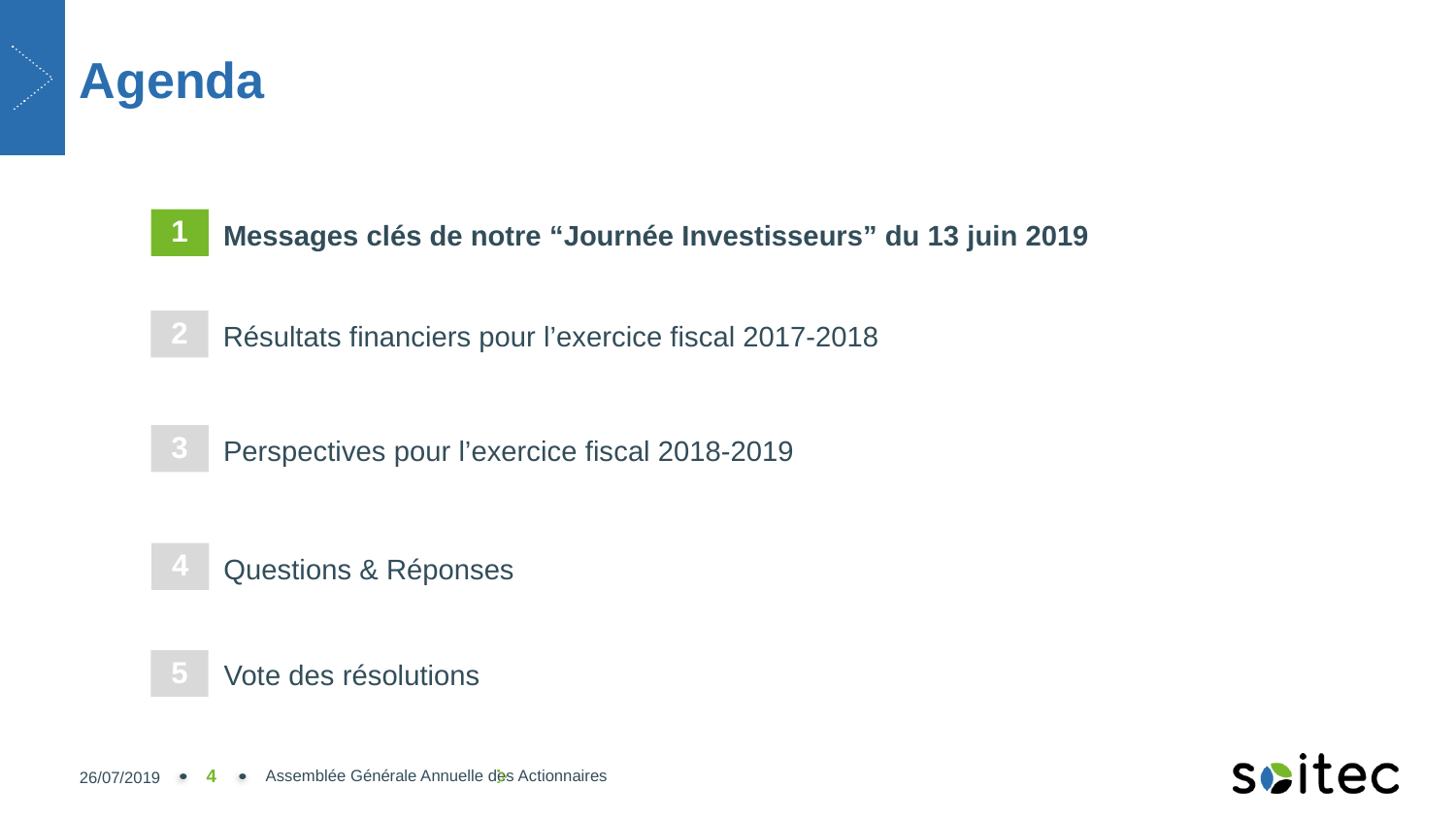

# Agenda
1
Messages clés de notre “Journée Investisseurs” du 13 juin 2019
2
Résultats financiers pour l’exercice fiscal 2017-2018
3
Perspectives pour l’exercice fiscal 2018-2019
4
Questions & Réponses
5
Vote des résolutions
4
Assemblée Générale Annuelle des Actionnaires
26/07/2019